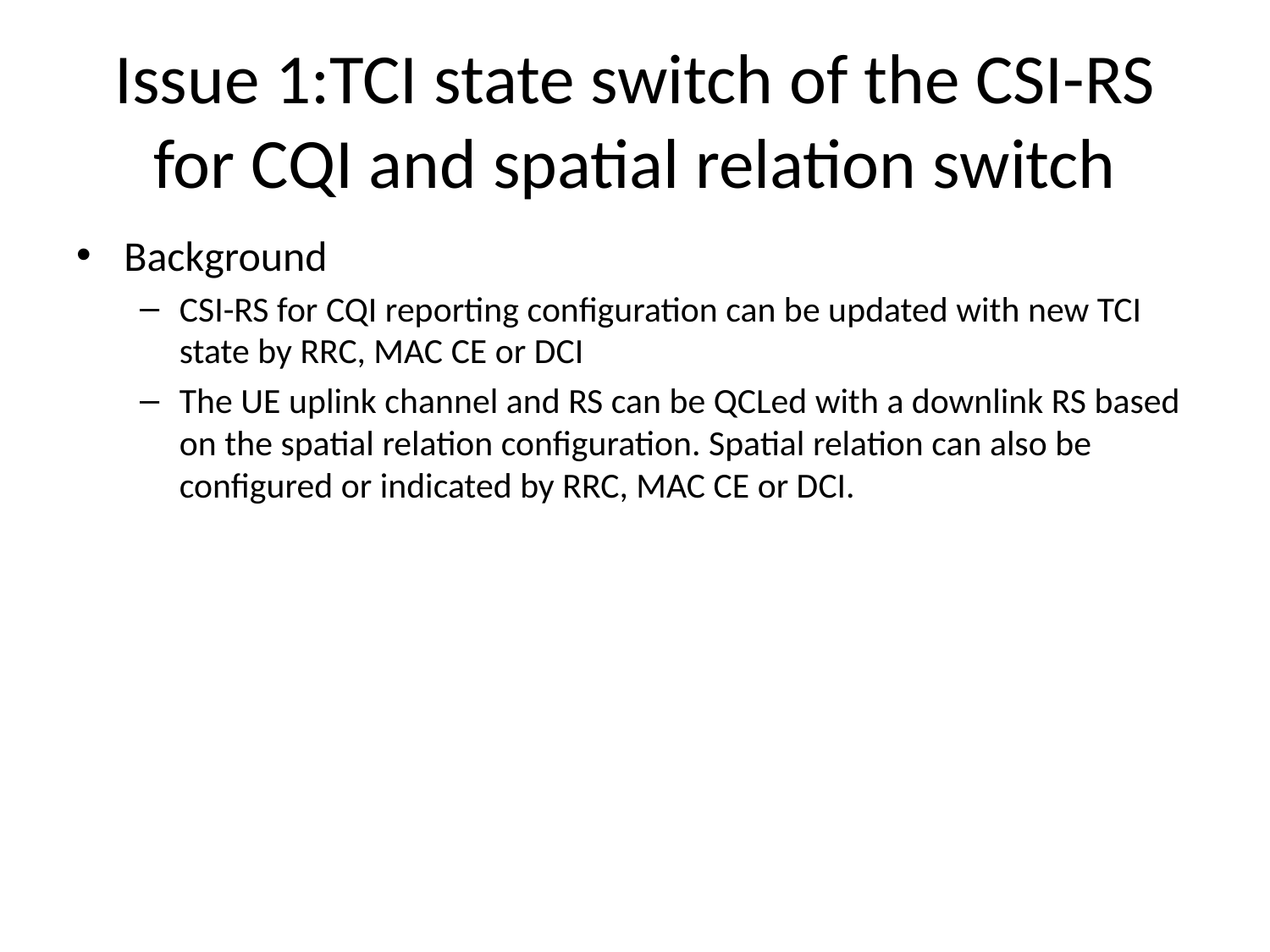

# Issue 1:TCI state switch of the CSI-RS for CQI and spatial relation switch
Background
CSI-RS for CQI reporting configuration can be updated with new TCI state by RRC, MAC CE or DCI
The UE uplink channel and RS can be QCLed with a downlink RS based on the spatial relation configuration. Spatial relation can also be configured or indicated by RRC, MAC CE or DCI.